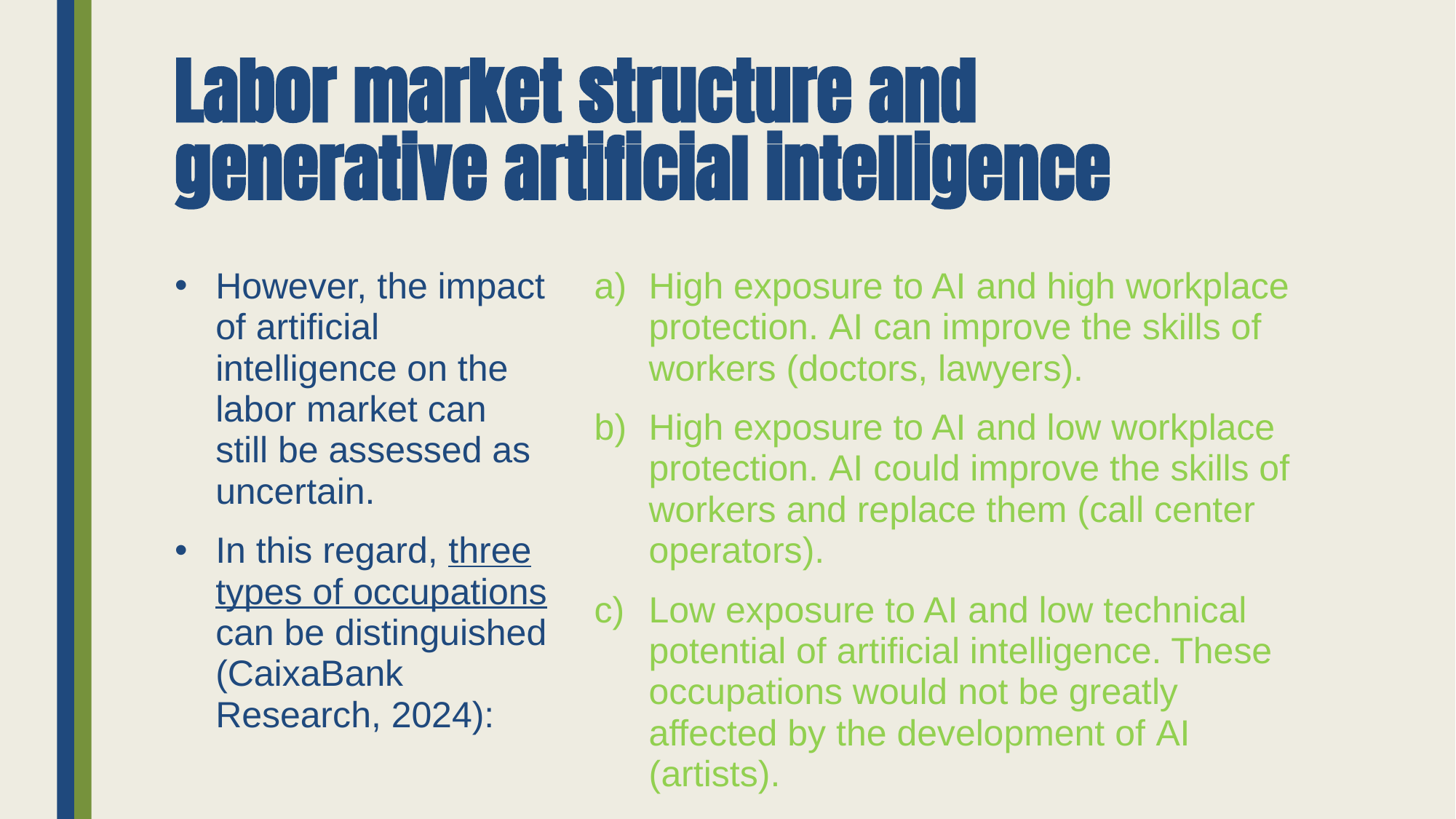

# Labor market structure and generative artificial intelligence
However, the impact of artificial intelligence on the labor market can still be assessed as uncertain.
In this regard, three types of occupations can be distinguished (CaixaBank Research, 2024):

High exposure to AI and high workplace protection. AI can improve the skills of workers (doctors, lawyers).
High exposure to AI and low workplace protection. AI could improve the skills of workers and replace them (call center operators).
Low exposure to AI and low technical potential of artificial intelligence. These occupations would not be greatly affected by the development of AI (artists).